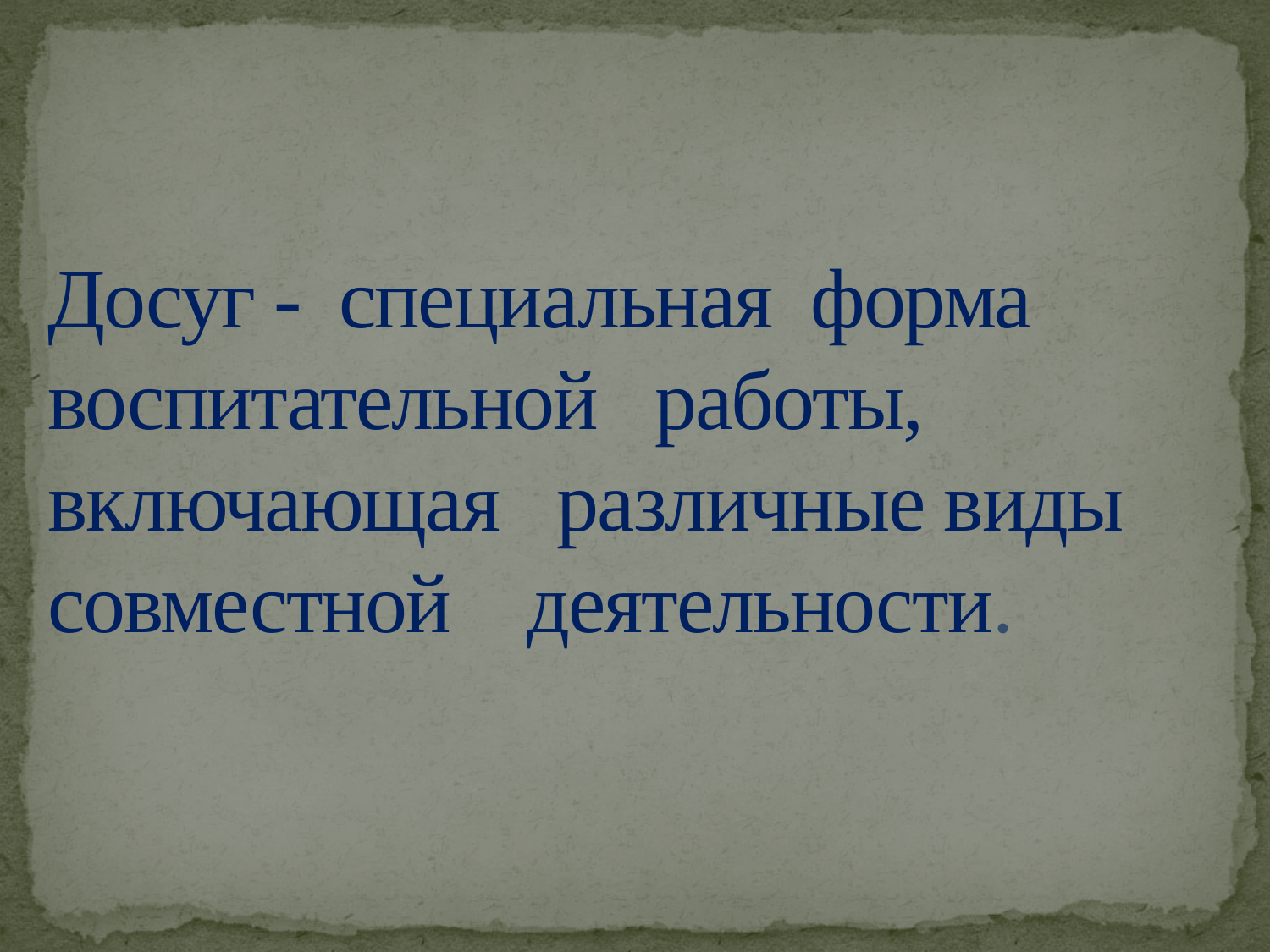

# Досуг -  специальная  форма воспитательной   работы, включающая   различные виды совместной    деятельности.